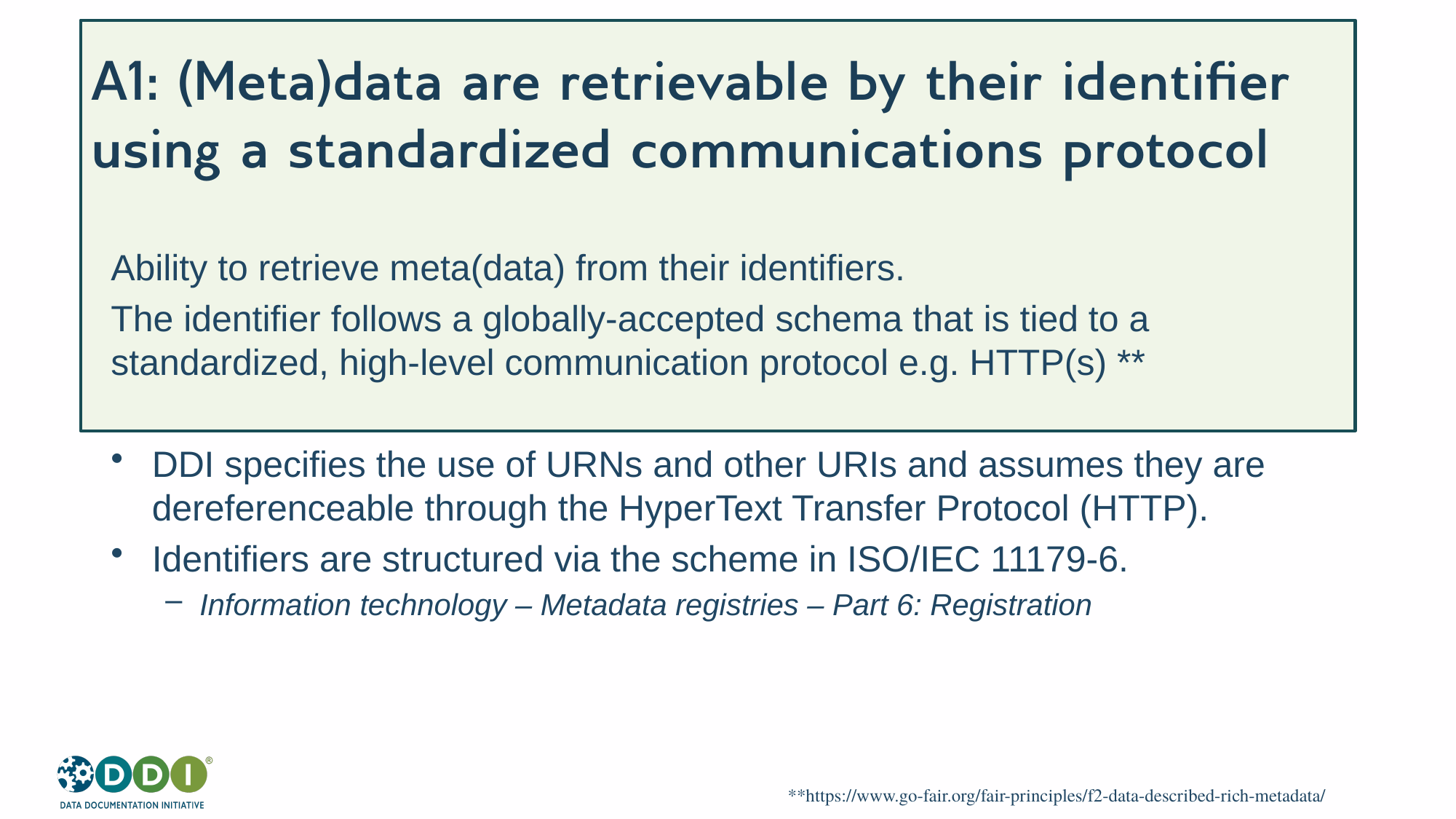

# A1: (Meta)data are retrievable by their identifier using a standardized communications protocol
Ability to retrieve meta(data) from their identifiers.
The identifier follows a globally-accepted schema that is tied to a standardized, high-level communication protocol e.g. HTTP(s) **

DDI specifies the use of URNs and other URIs and assumes they are dereferenceable through the HyperText Transfer Protocol (HTTP).
Identifiers are structured via the scheme in ISO/IEC 11179-6.
Information technology – Metadata registries – Part 6: Registration
**https://www.go-fair.org/fair-principles/f2-data-described-rich-metadata/